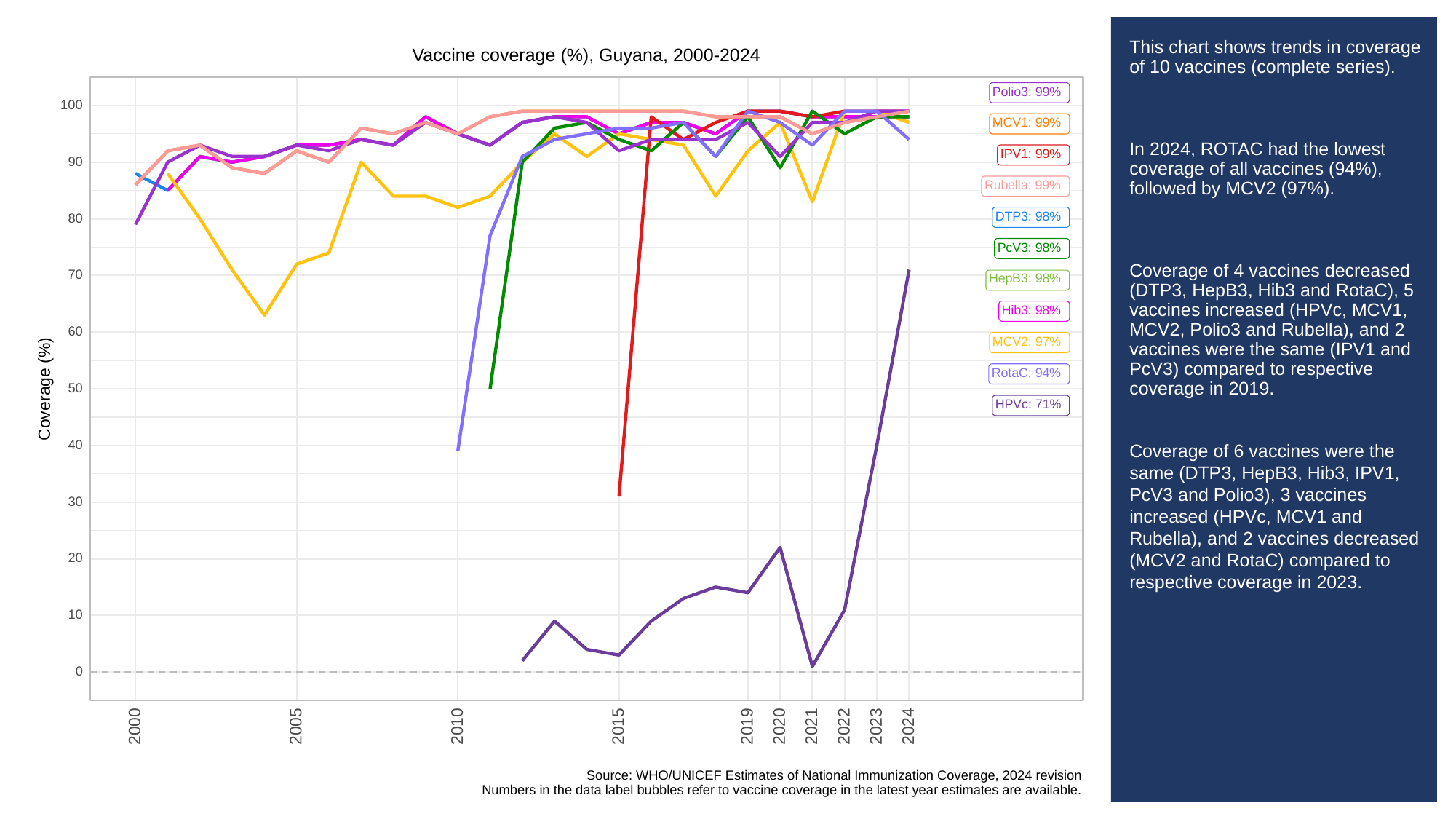

# This chart shows trends in coverage of 10 vaccines (complete series).

In 2024, ROTAC had the lowest coverage of all vaccines (94%), followed by MCV2 (97%).

Coverage of 4 vaccines decreased (DTP3, HepB3, Hib3 and RotaC), 5 vaccines increased (HPVc, MCV1, MCV2, Polio3 and Rubella), and 2 vaccines were the same (IPV1 and PcV3) compared to respective coverage in 2019.

Coverage of 6 vaccines were the same (DTP3, HepB3, Hib3, IPV1, PcV3 and Polio3), 3 vaccines increased (HPVc, MCV1 and Rubella), and 2 vaccines decreased (MCV2 and RotaC) compared to respective coverage in 2023.

Vaccine coverage (%), Guyana, 2000-2024

Polio3: 99%

100

MCV1: 99%

IPV1: 99%
90

Rubella: 99%

DTP3: 98%
80

PcV3: 98%

70

HepB3: 98%

Hib3: 98%
60

MCV2: 97%

RotaC: 94%
Coverage (%)
50

HPVc: 71%

40

30

20

10

0

2023
2000
2005
2010
2015
2019
2020
2021
2022
2024
Source: WHO/UNICEF Estimates of National Immunization Coverage, 2024 revision
Numbers in the data label bubbles refer to vaccine coverage in the latest year estimates are available.